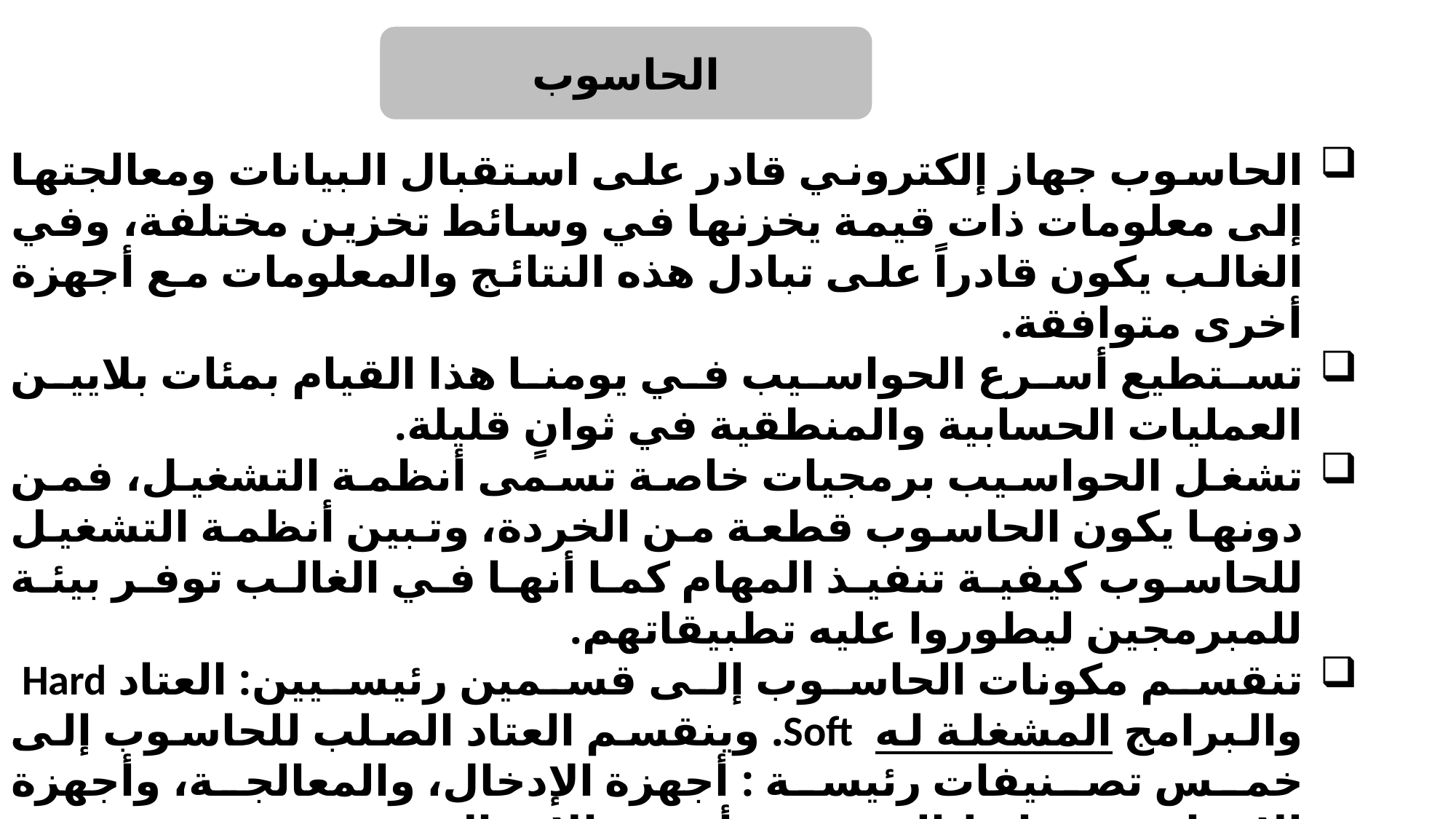

الحاسوب
الحاسوب جهاز إلكتروني قادر على استقبال البيانات ومعالجتها إلى معلومات ذات قيمة يخزنها في وسائط تخزين مختلفة، وفي الغالب يكون قادراً على تبادل هذه النتائج والمعلومات مع أجهزة أخرى متوافقة.
تستطيع أسرع الحواسيب في يومنا هذا القيام بمئات بلايين العمليات الحسابية والمنطقية في ثوانٍ قليلة.
تشغل الحواسيب برمجيات خاصة تسمى أنظمة التشغيل، فمن دونها يكون الحاسوب قطعة من الخردة، وتبين أنظمة التشغيل للحاسوب كيفية تنفيذ المهام كما أنها في الغالب توفر بيئة للمبرمجين ليطوروا عليه تطبيقاتهم.
تنقسم مكونات الحاسوب إلى قسمين رئيسيين: العتاد Hard  والبرامج المشغلة له  Soft. وينقسم العتاد الصلب للحاسوب إلى خمس تصنيفات رئيسة : أجهزة الإدخال، والمعالجة، وأجهزة الإخراج، ووسائط التخزين، وأجهزة الاتصال.
في حين تنقسم البرمجيات الحاسوبية إلى: أنظمة التشغيل، و برامجيات و تطبيقات.